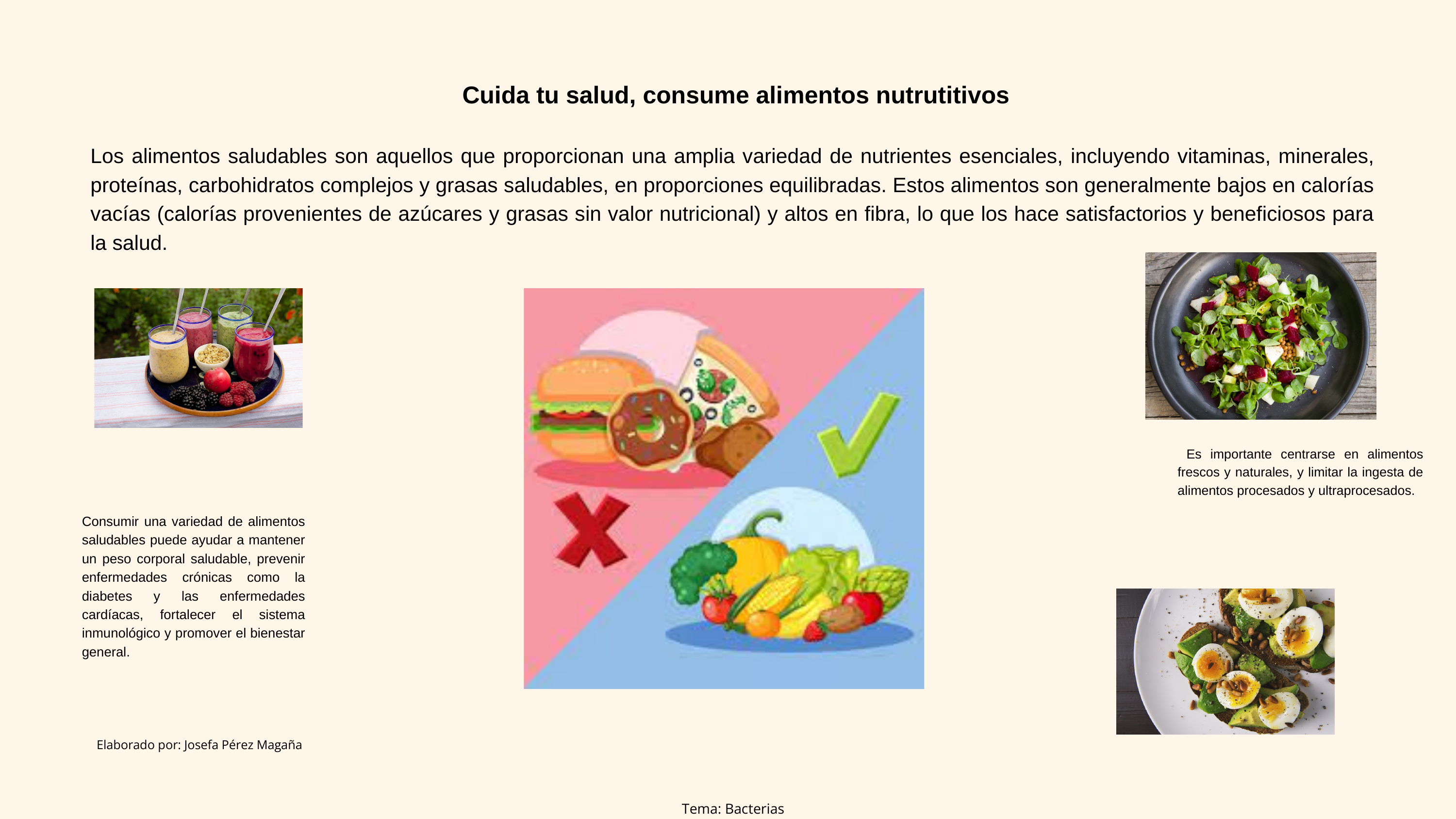

Cuida tu salud, consume alimentos nutrutitivos

Los alimentos saludables son aquellos que proporcionan una amplia variedad de nutrientes esenciales, incluyendo vitaminas, minerales, proteínas, carbohidratos complejos y grasas saludables, en proporciones equilibradas. Estos alimentos son generalmente bajos en calorías vacías (calorías provenientes de azúcares y grasas sin valor nutricional) y altos en fibra, lo que los hace satisfactorios y beneficiosos para la salud.

 Es importante centrarse en alimentos frescos y naturales, y limitar la ingesta de alimentos procesados y ultraprocesados.

Consumir una variedad de alimentos saludables puede ayudar a mantener un peso corporal saludable, prevenir enfermedades crónicas como la diabetes y las enfermedades cardíacas, fortalecer el sistema inmunológico y promover el bienestar general.

Elaborado por: Josefa Pérez Magaña
Tema: Bacterias